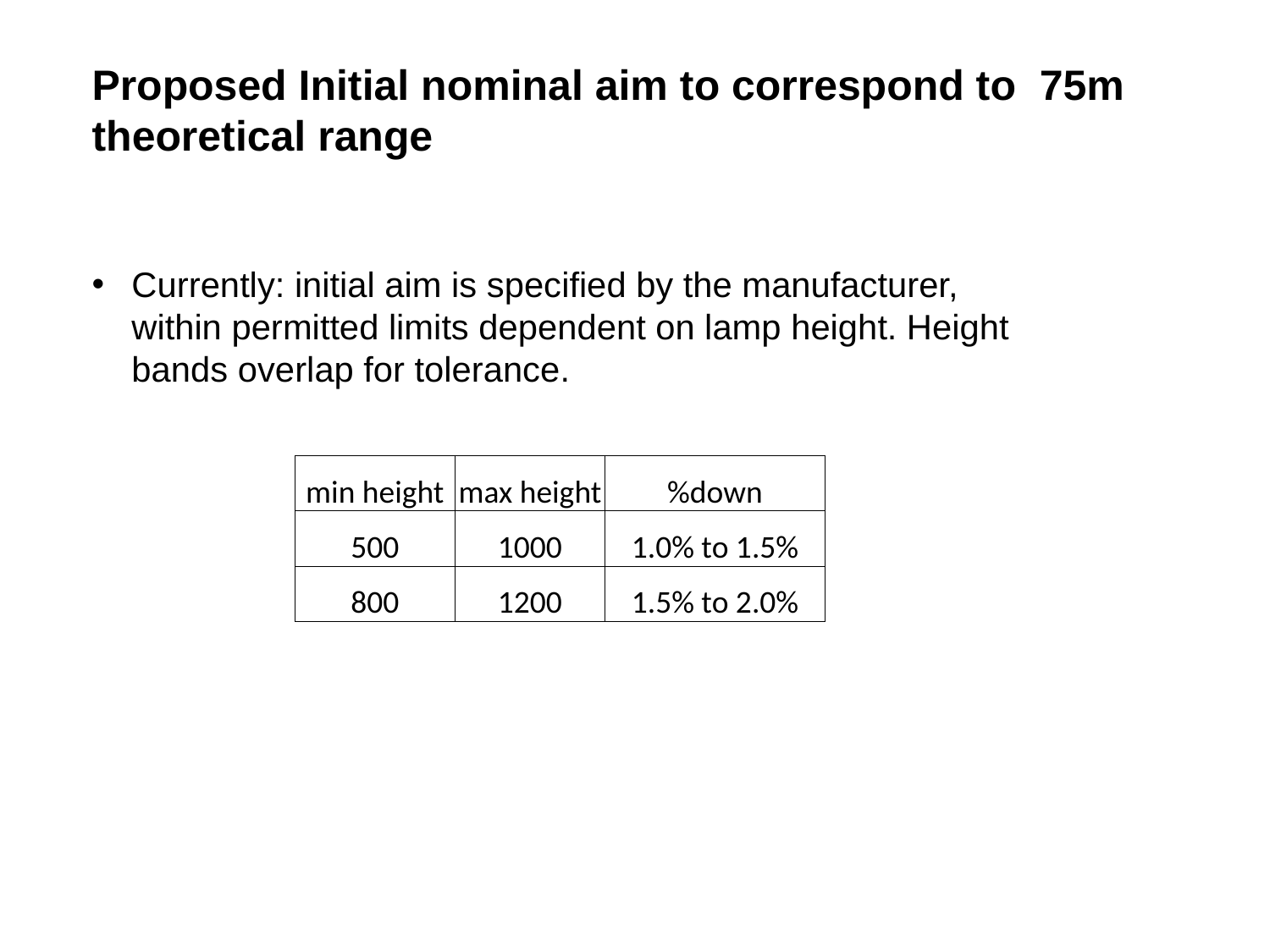

Proposed Initial nominal aim to correspond to  75m theoretical range
Currently: initial aim is specified by the manufacturer, within permitted limits dependent on lamp height. Height bands overlap for tolerance.

| min height | max height | %down |
| --- | --- | --- |
| 500 | 1000 | 1.0% to 1.5% |
| 800 | 1200 | 1.5% to 2.0% |